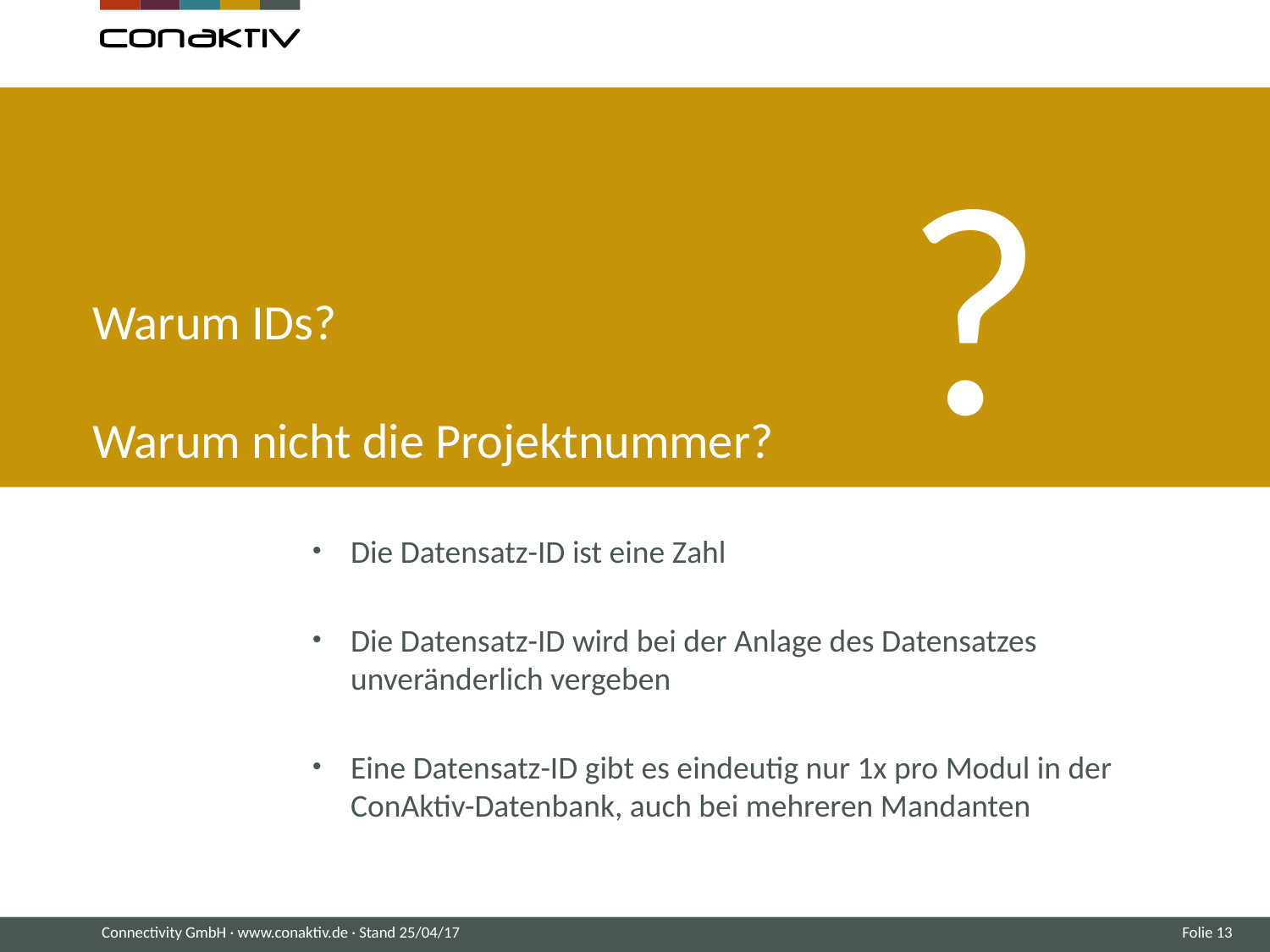

# Warum IDs? Warum nicht die Projektnummer?
?
Die Datensatz-ID ist eine Zahl

Die Datensatz-ID wird bei der Anlage des Datensatzes unveränderlich vergeben

Eine Datensatz-ID gibt es eindeutig nur 1x pro Modul in der ConAktiv-Datenbank, auch bei mehreren Mandanten